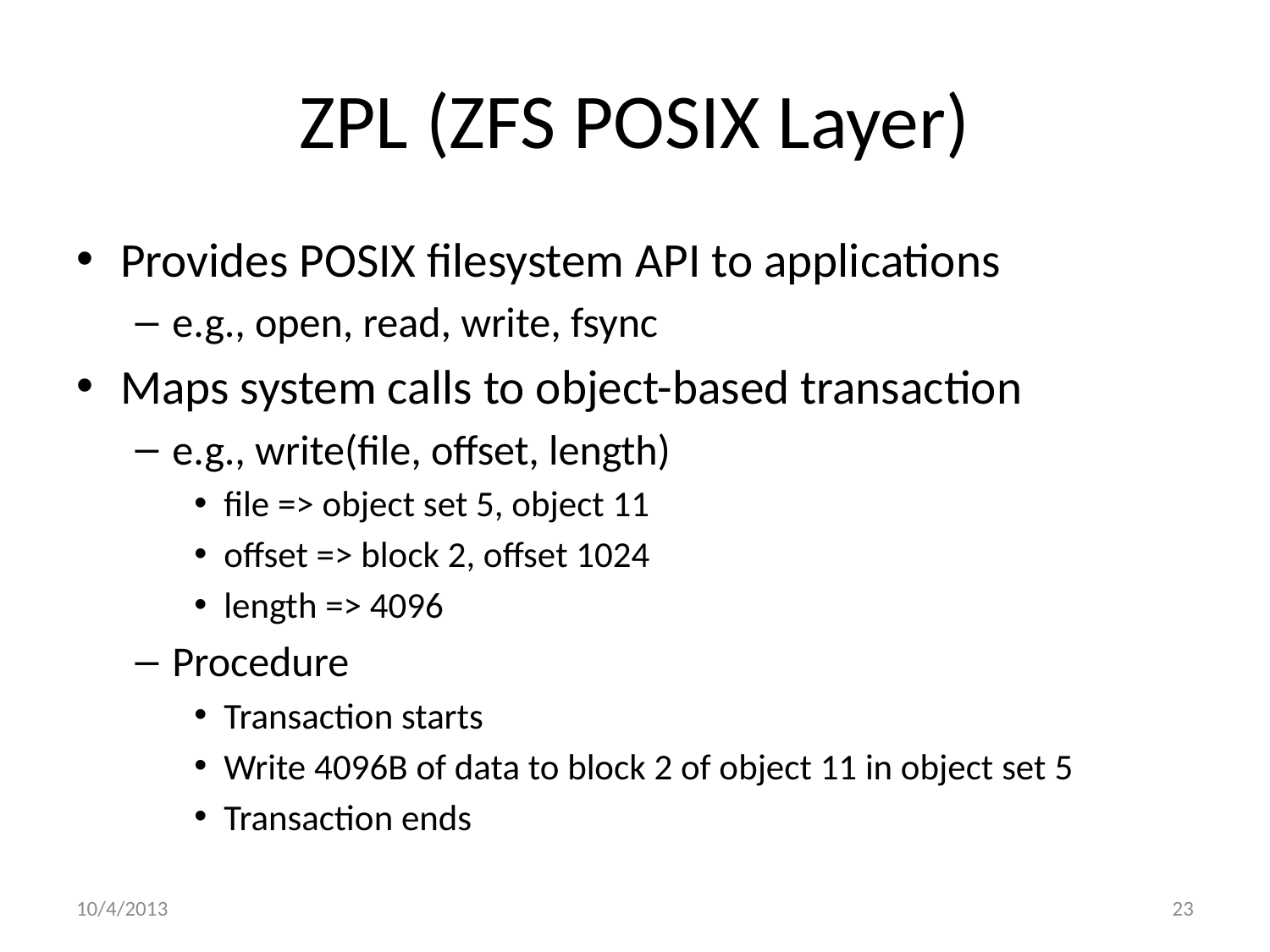

# ZPL (ZFS POSIX Layer)
Provides POSIX filesystem API to applications
e.g., open, read, write, fsync
Maps system calls to object-based transaction
e.g., write(file, offset, length)
file => object set 5, object 11
offset => block 2, offset 1024
length => 4096
Procedure
Transaction starts
Write 4096B of data to block 2 of object 11 in object set 5
Transaction ends

10/4/2013
23